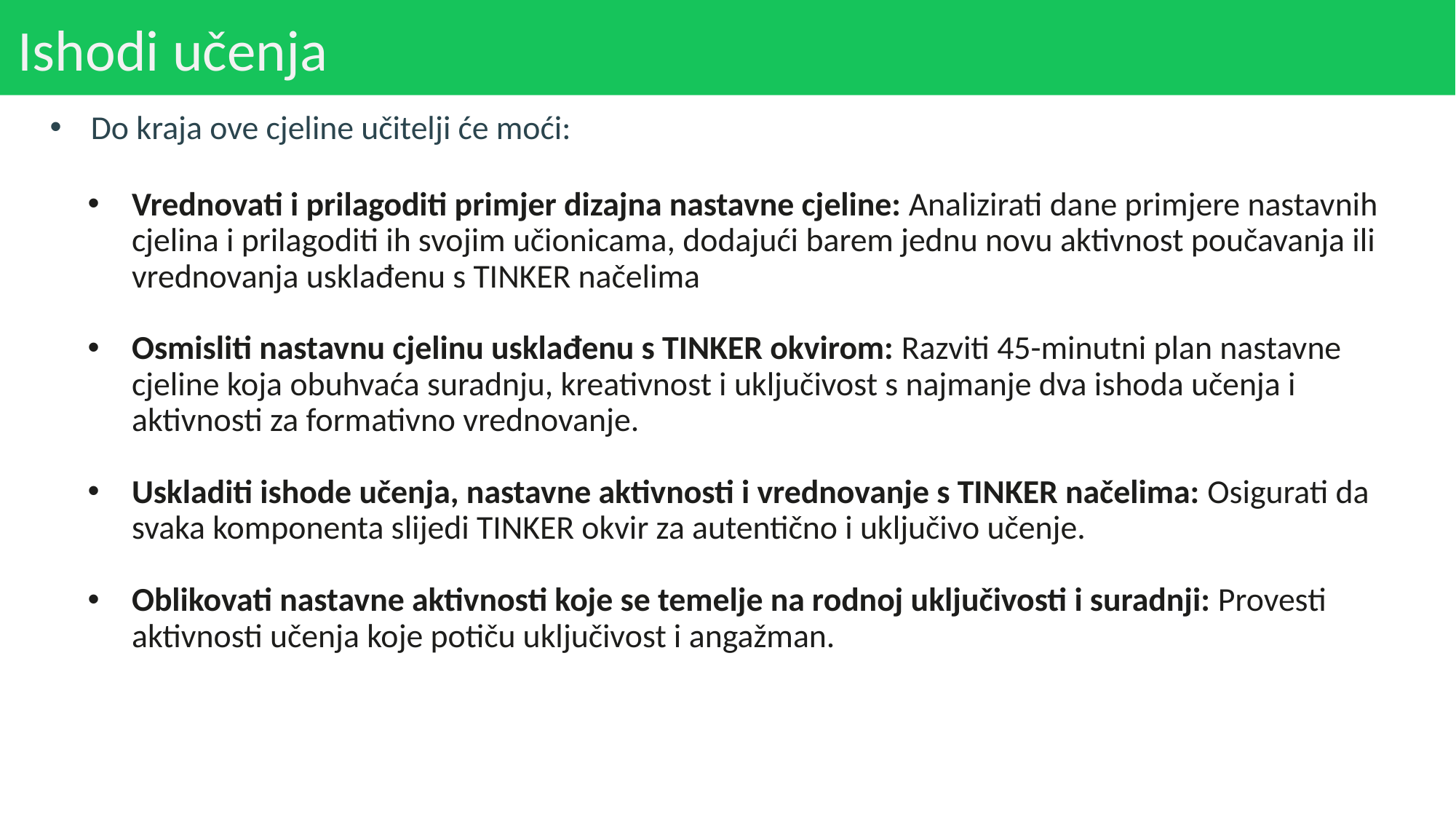

# Ishodi učenja
Do kraja ove cjeline učitelji će moći:
Vrednovati i prilagoditi primjer dizajna nastavne cjeline: Analizirati dane primjere nastavnih cjelina i prilagoditi ih svojim učionicama, dodajući barem jednu novu aktivnost poučavanja ili vrednovanja usklađenu s TINKER načelima
Osmisliti nastavnu cjelinu usklađenu s TINKER okvirom: Razviti 45-minutni plan nastavne cjeline koja obuhvaća suradnju, kreativnost i uključivost s najmanje dva ishoda učenja i aktivnosti za formativno vrednovanje.
Uskladiti ishode učenja, nastavne aktivnosti i vrednovanje s TINKER načelima: Osigurati da svaka komponenta slijedi TINKER okvir za autentično i uključivo učenje.
Oblikovati nastavne aktivnosti koje se temelje na rodnoj uključivosti i suradnji: Provesti aktivnosti učenja koje potiču uključivost i angažman.